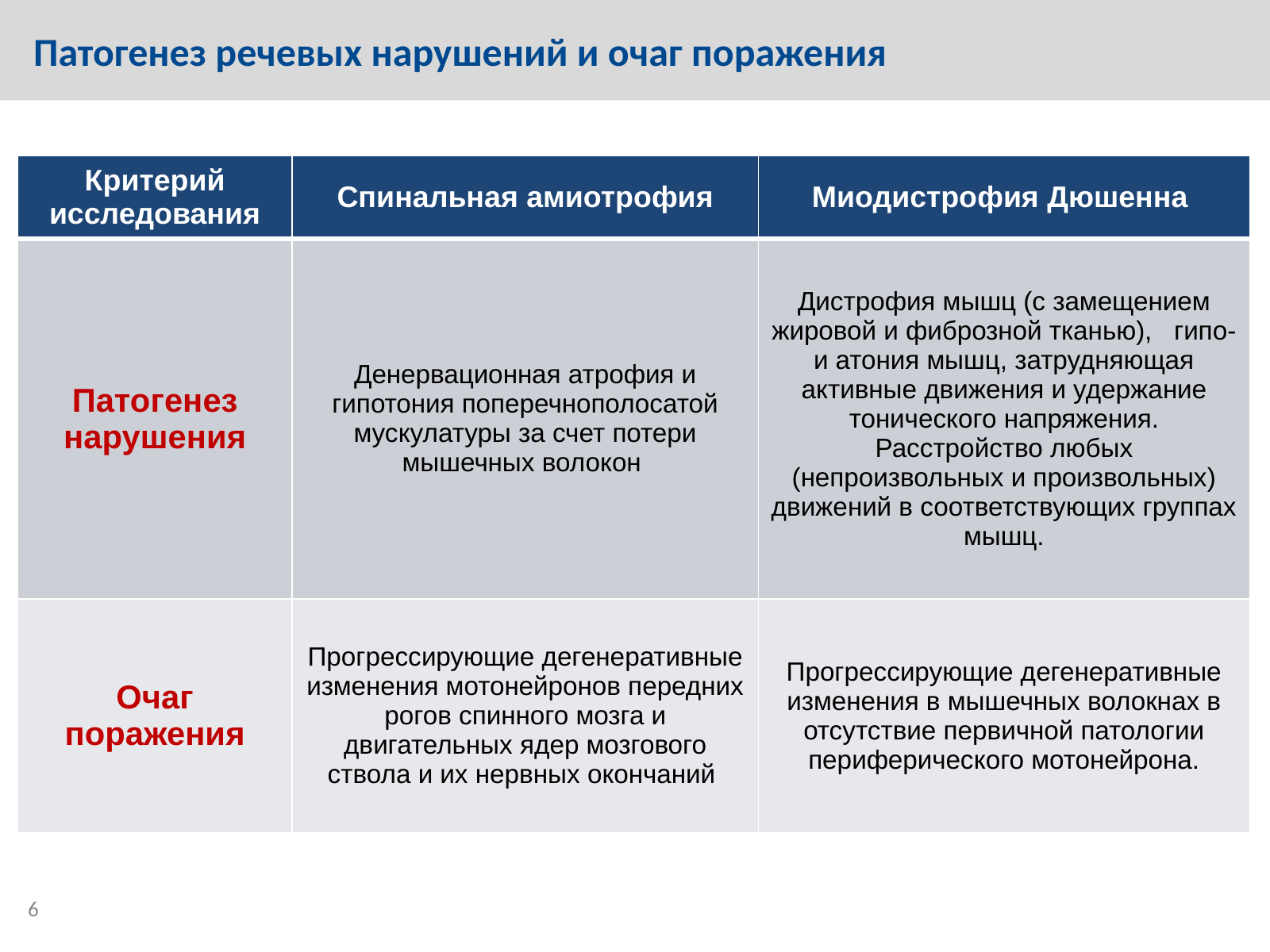

# Патогенез речевых нарушений и очаг поражения
| Критерий исследования | Спинальная амиотрофия | Миодистрофия Дюшенна |
| --- | --- | --- |
| Патогенез нарушения | Денервационная атрофия и гипотония поперечнополосатой мускулатуры за счет потери мышечных волокон | Дистрофия мышц (с замещением жировой и фиброзной тканью), гипо- и атония мышц, затрудняющая активные движения и удержание тонического напряжения. Расстройство любых (непроизвольных и произвольных) движений в соответствующих группах мышц. |
| Очаг поражения | Прогрессирующие дегенеративные изменения мотонейронов передних рогов спинного мозга и двигательных ядер мозгового ствола и их нервных окончаний | Прогрессирующие дегенеративные изменения в мышечных волокнах в отсутствие первичной патологии периферического мотонейрона. |
2012
2011
6